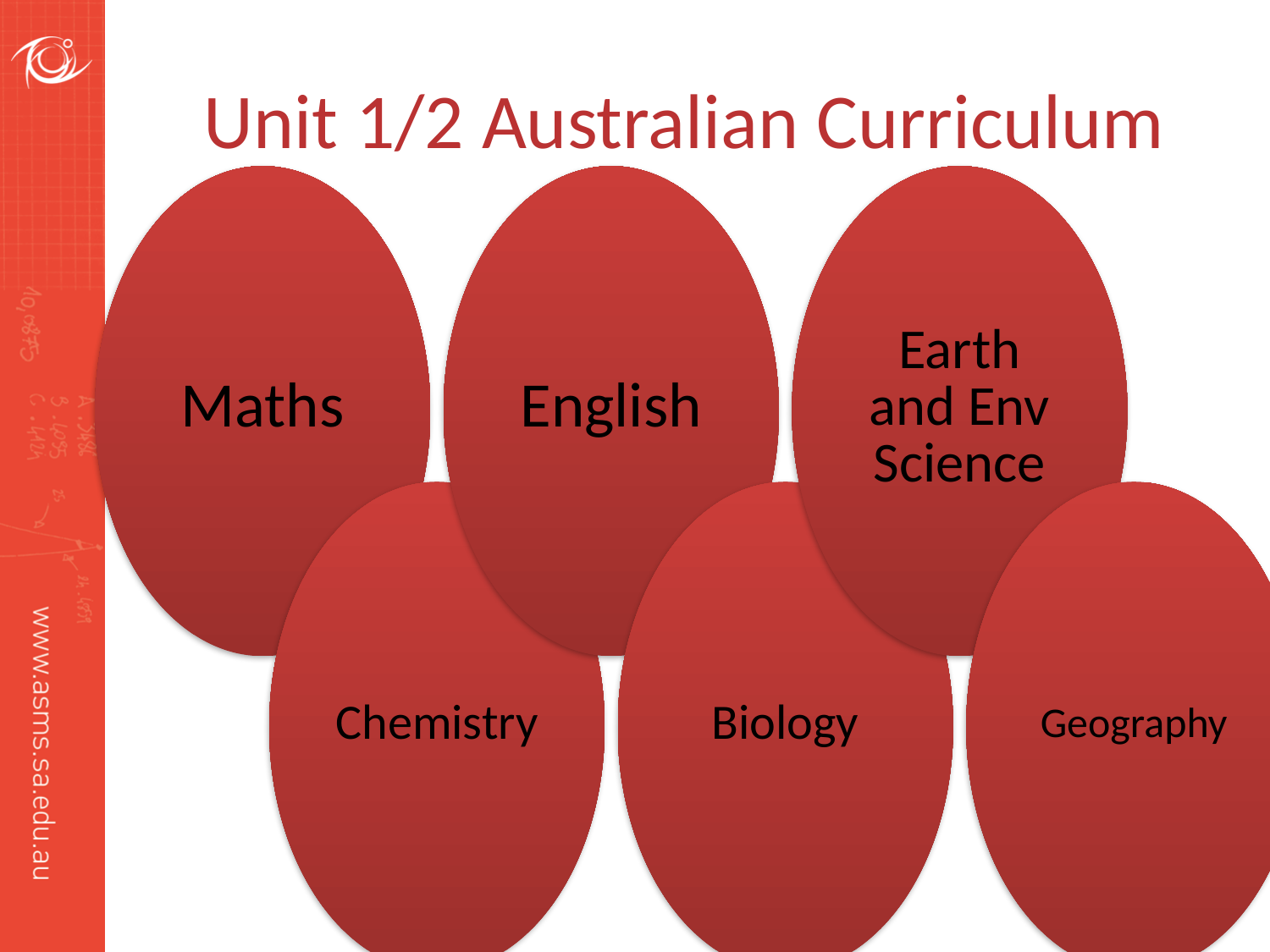

# Unit 1/2 Australian Curriculum
Maths
English
Chemistry
Biology
Earth and Env Science
Geography